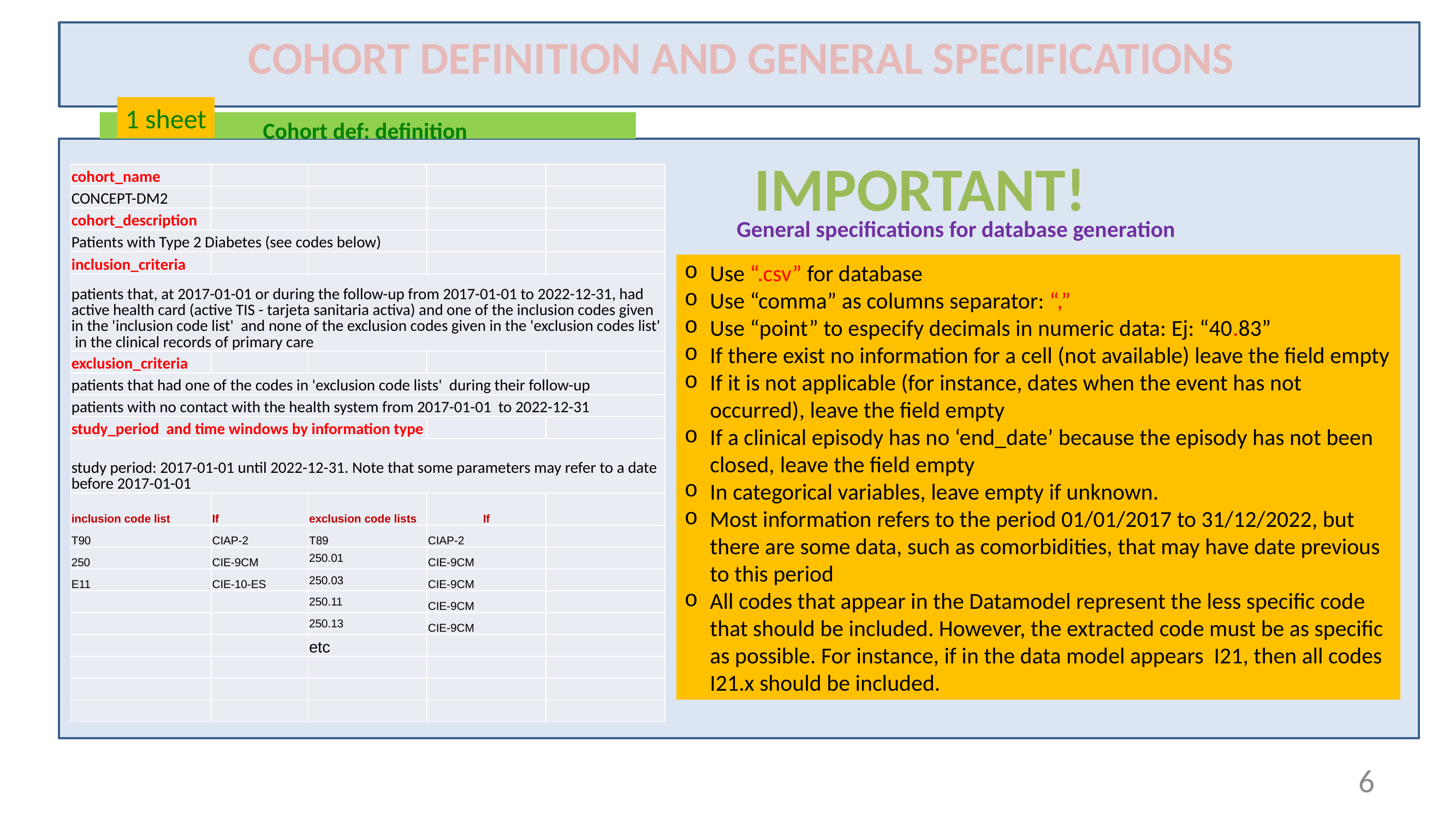

COHORT DEFINITION AND GENERAL SPECIFICATIONS
1 sheet
Cohort def: definition
IMPORTANT!
| cohort\_name |  |  |  |  |
| --- | --- | --- | --- | --- |
| CONCEPT-DM2 |  |  |  |  |
| cohort\_description |  |  |  |  |
| Patients with Type 2 Diabetes (see codes below) |  |  |  |  |
| inclusion\_criteria |  |  |  |  |
| patients that, at 2017-01-01 or during the follow-up from 2017-01-01 to 2022-12-31, had active health card (active TIS - tarjeta sanitaria activa) and one of the inclusion codes given in the 'inclusion code list' and none of the exclusion codes given in the 'exclusion codes list' in the clinical records of primary care |  |  |  |  |
| exclusion\_criteria |  |  |  |  |
| patients that had one of the codes in 'exclusion code lists' during their follow-up |  |  |  |  |
| patients with no contact with the health system from 2017-01-01 to 2022-12-31 |  |  |  |  |
| study\_period and time windows by information type |  |  |  |  |
| study period: 2017-01-01 until 2022-12-31. Note that some parameters may refer to a date before 2017-01-01 |  |  |  |  |
| inclusion code list | If | exclusion code lists | If |  |
| T90 | CIAP-2 | T89 | CIAP-2 |  |
| 250 | CIE-9CM | 250.01 | CIE-9CM |  |
| E11 | CIE-10-ES | 250.03 | CIE-9CM |  |
|  |  | 250.11 | CIE-9CM |  |
|  |  | 250.13 | CIE-9CM |  |
|  |  | etc |  |  |
|  |  |  |  |  |
|  |  |  |  |  |
|  |  |  |  |  |
 General specifications for database generation
Use “.csv” for database
Use “comma” as columns separator: “,”
Use “point” to especify decimals in numeric data: Ej: “40.83”
If there exist no information for a cell (not available) leave the field empty
If it is not applicable (for instance, dates when the event has not occurred), leave the field empty
If a clinical episody has no ‘end_date’ because the episody has not been closed, leave the field empty
In categorical variables, leave empty if unknown.
Most information refers to the period 01/01/2017 to 31/12/2022, but there are some data, such as comorbidities, that may have date previous to this period
All codes that appear in the Datamodel represent the less specific code that should be included. However, the extracted code must be as specific as possible. For instance, if in the data model appears  I21, then all codes  I21.x should be included.